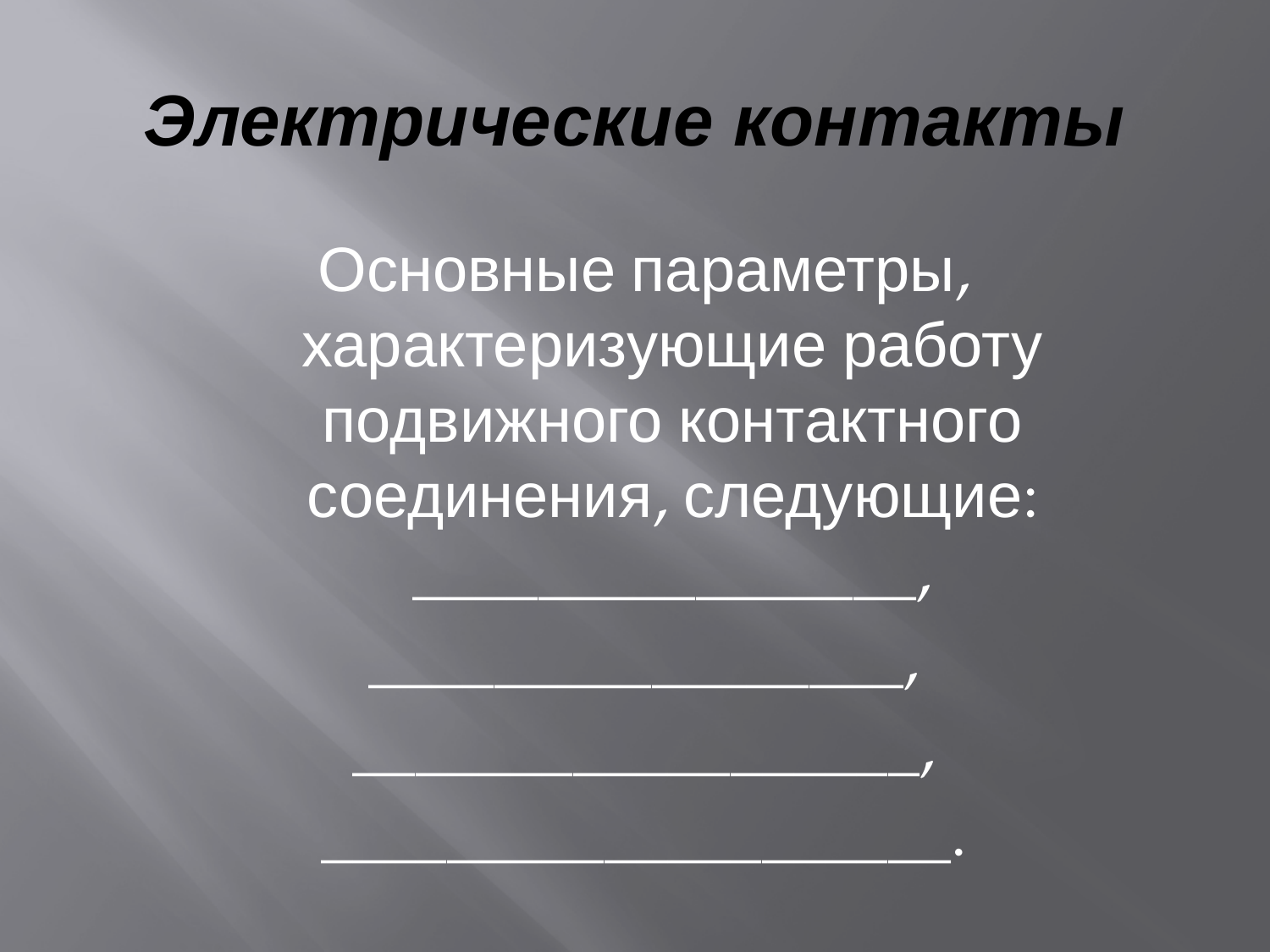

# Электрические контакты
Основные параметры, характеризующие работу подвижного контактного соединения, следующие: ________________,
 _________________,
__________________,
 ____________________.